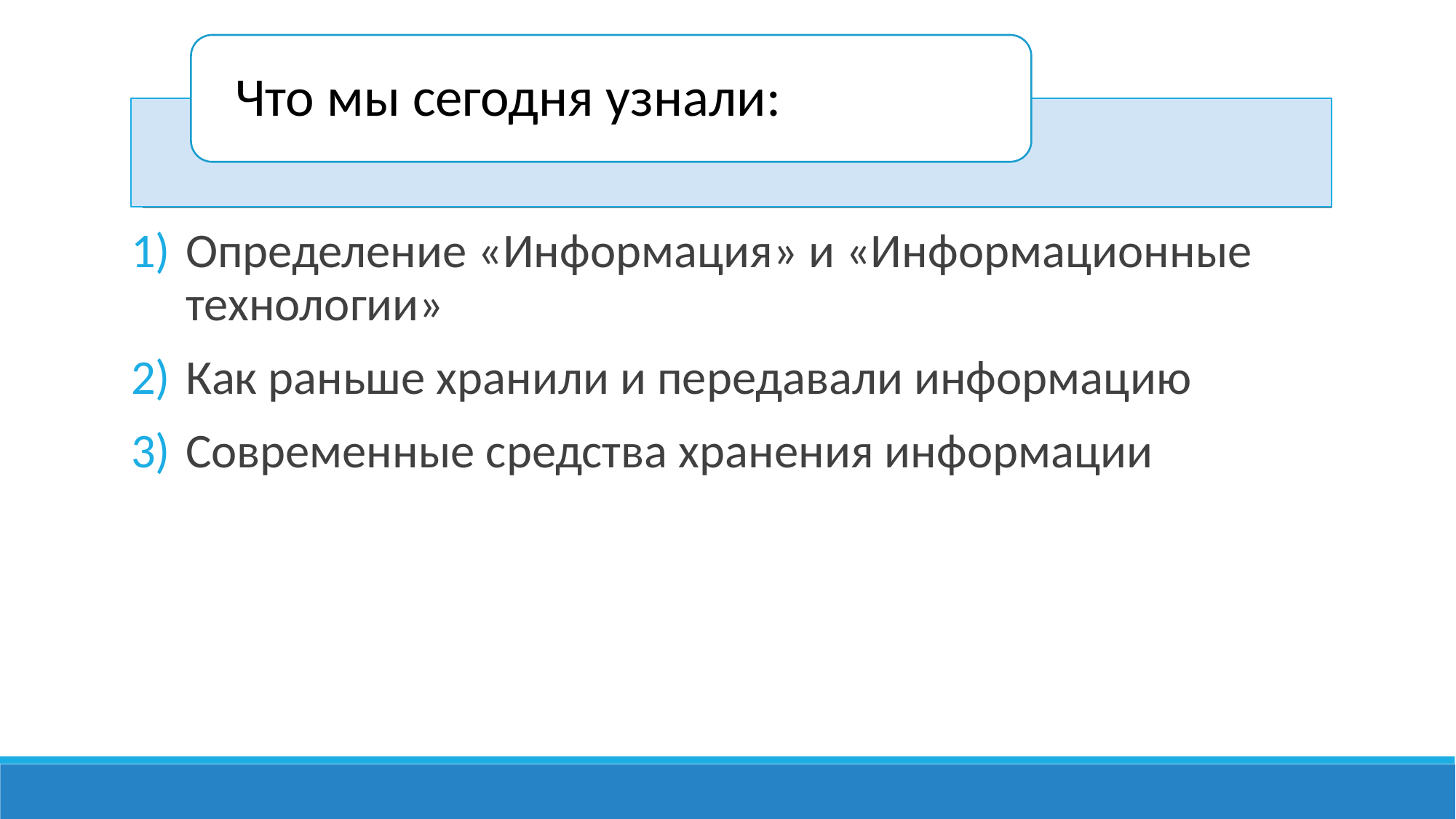

Что мы сегодня узнали:
Определение «Информация» и «Информационные технологии»
Как раньше хранили и передавали информацию
Современные средства хранения информации